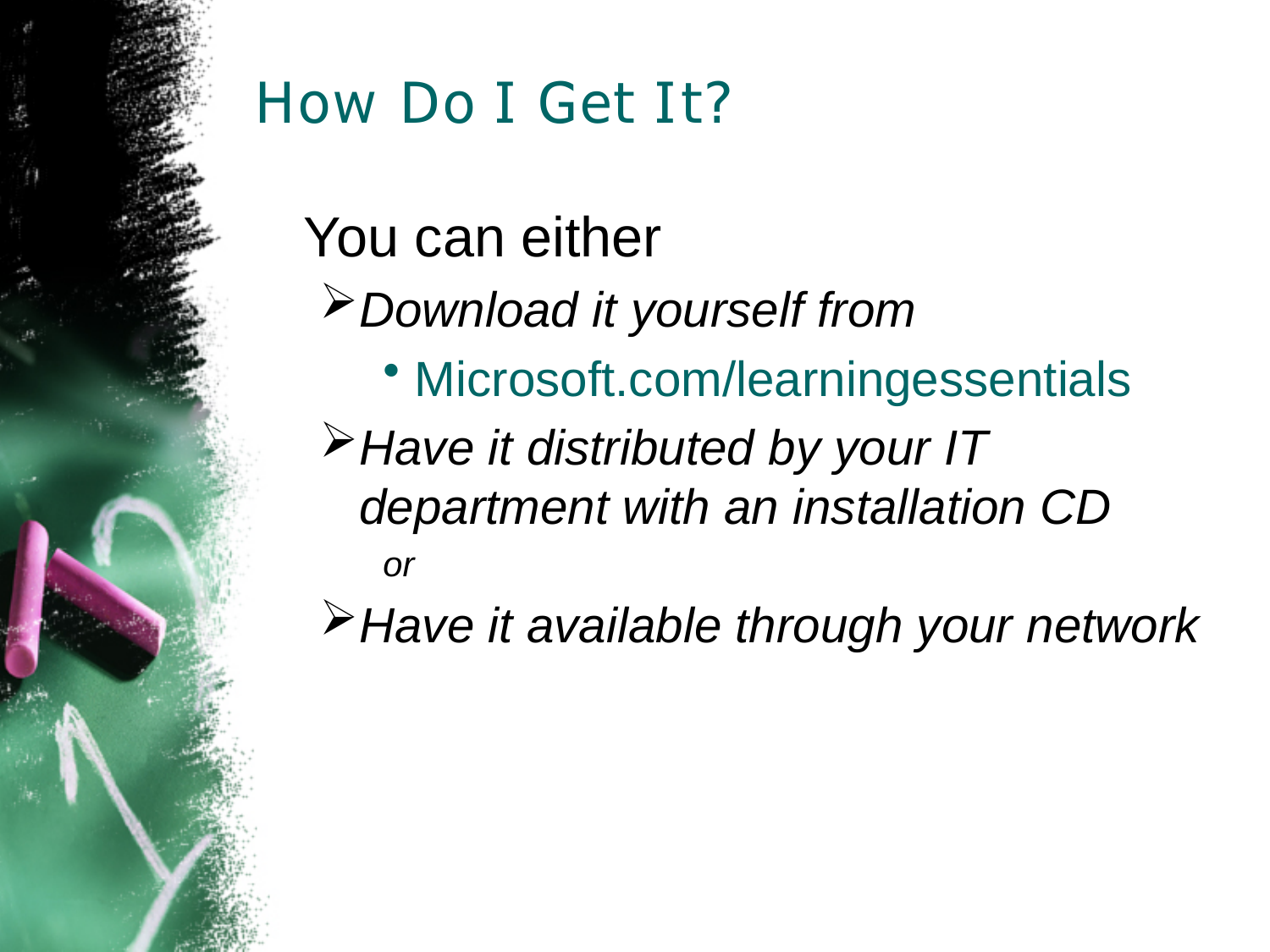

# How Do I Get It?
	You can either
Download it yourself from
Microsoft.com/learningessentials
Have it distributed by your IT department with an installation CD
or
Have it available through your network